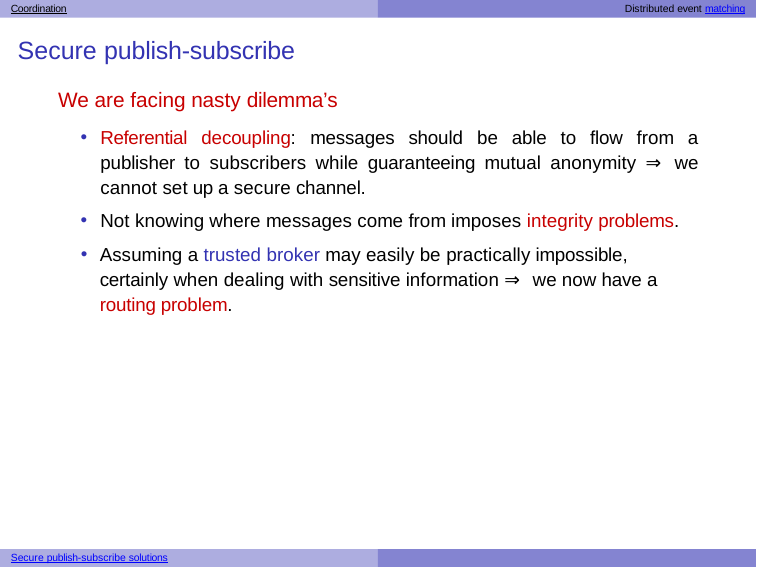

Coordination	Distributed event matching
# Secure publish-subscribe
We are facing nasty dilemma’s
Referential decoupling: messages should be able to flow from a publisher to subscribers while guaranteeing mutual anonymity ⇒ we cannot set up a secure channel.
Not knowing where messages come from imposes integrity problems.
Assuming a trusted broker may easily be practically impossible, certainly when dealing with sensitive information ⇒ we now have a routing problem.

Secure publish-subscribe solutions